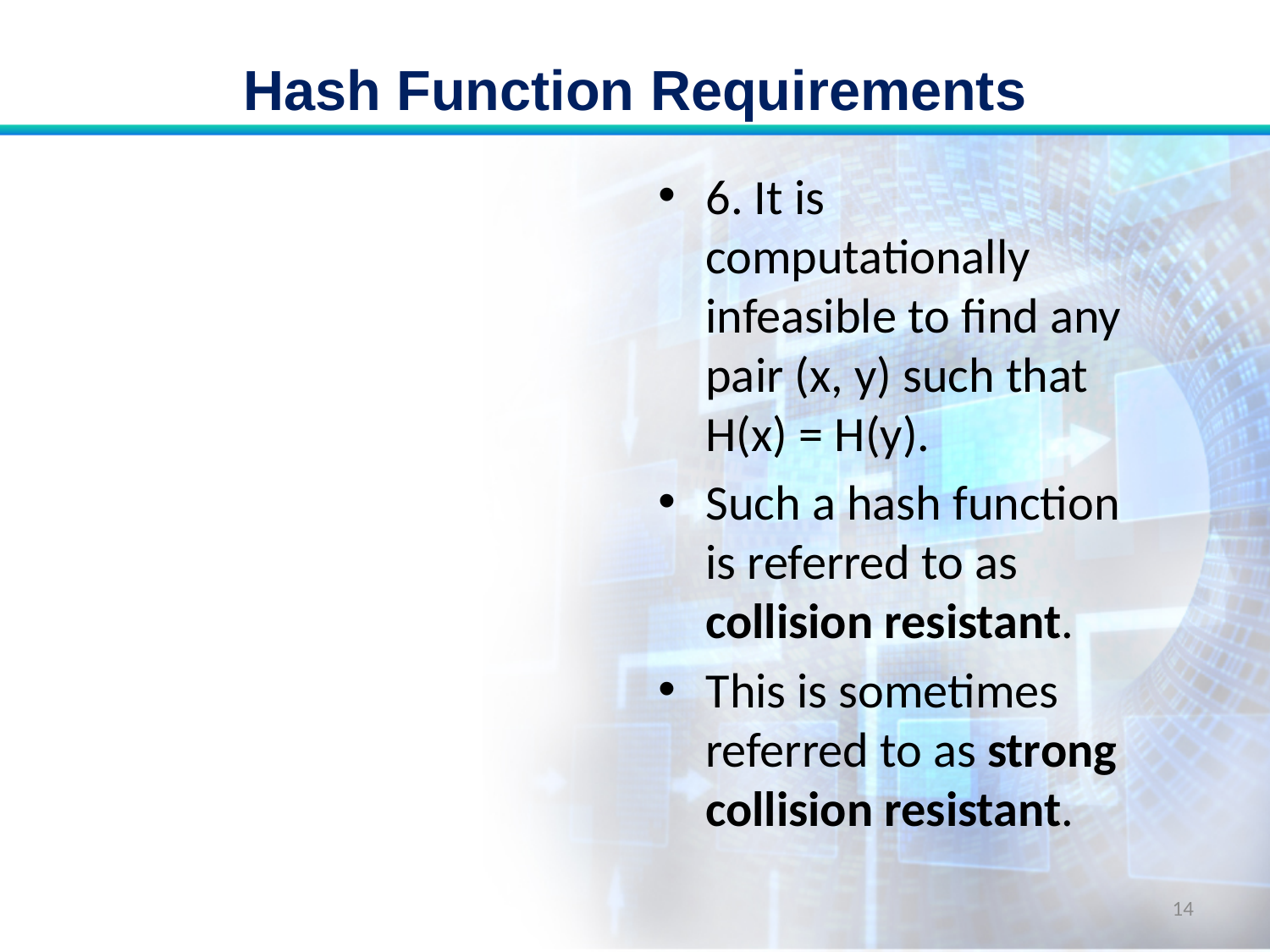

# Hash Function Requirements
6. It is computationally infeasible to find any pair (x, y) such that H(x) = H(y).
Such a hash function is referred to as collision resistant.
This is sometimes referred to as strong collision resistant.
14